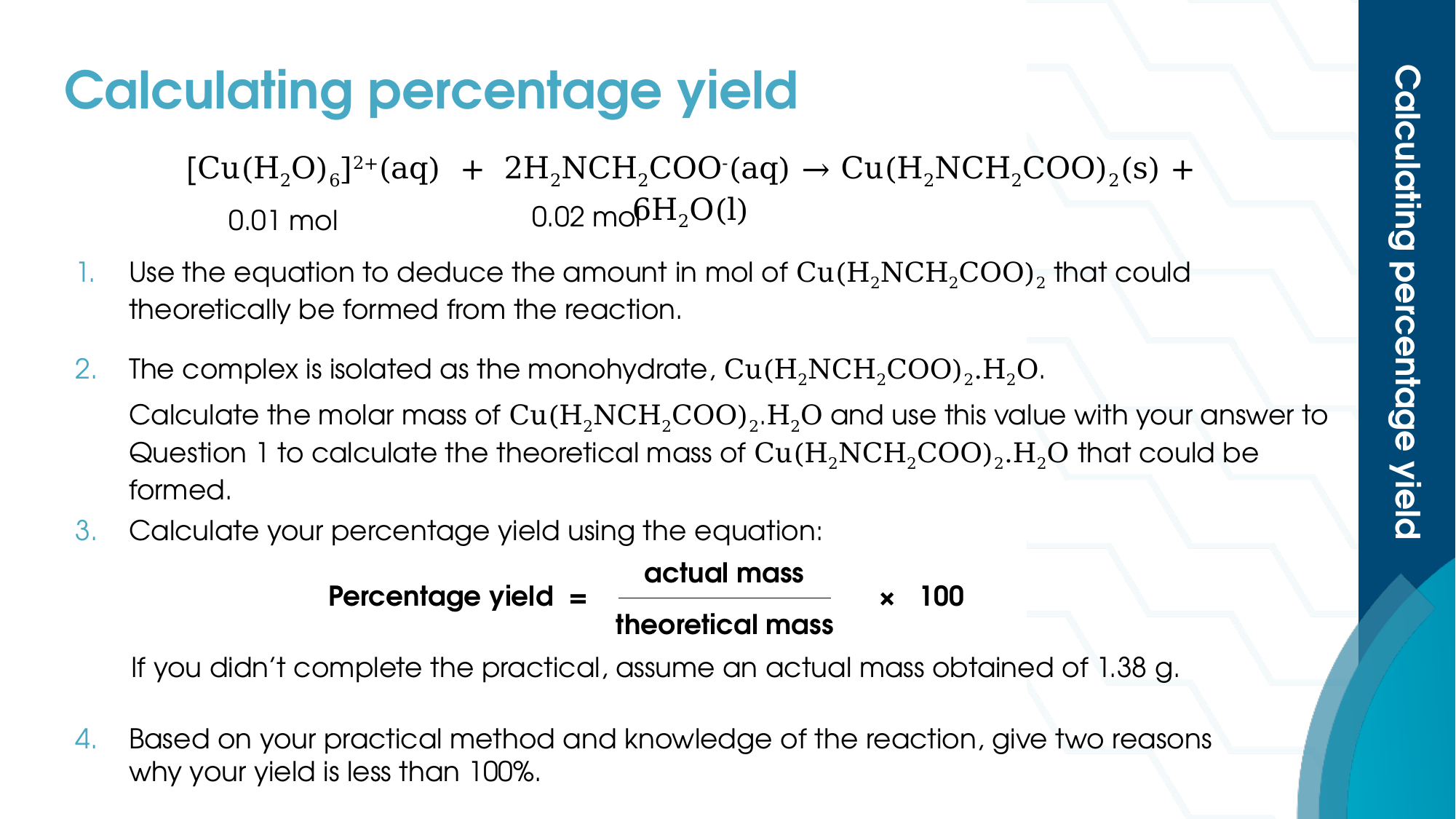

# Calculating percentage yield
[Cu(H2O)6]2+(aq)  +  2H2NCH2COO-(aq) → Cu(H2NCH2COO)2(s) + 6H2O(l)
0.02 mol
0.01 mol
1.  	Use the equation to deduce the amount in mol of Cu(H2NCH2COO)2 that could theoretically be formed from the reaction.
Calculating percentage yield
The complex is isolated as the monohydrate, Cu(H2NCH2COO)2.H2O.
	Calculate the molar mass of Cu(H2NCH2COO)2.H2O and use this value with your answer to Question 1 to calculate the theoretical mass of Cu(H2NCH2COO)2.H2O that could be formed.
3.  	Calculate your percentage yield using the equation:
actual mass
Percentage yield  =                                      ×   100
theoretical mass
If you didn’t complete the practical, assume an actual mass obtained of 1.38 g.
Based on your practical method and knowledge of the reaction, give two reasons why your yield is less than 100%.